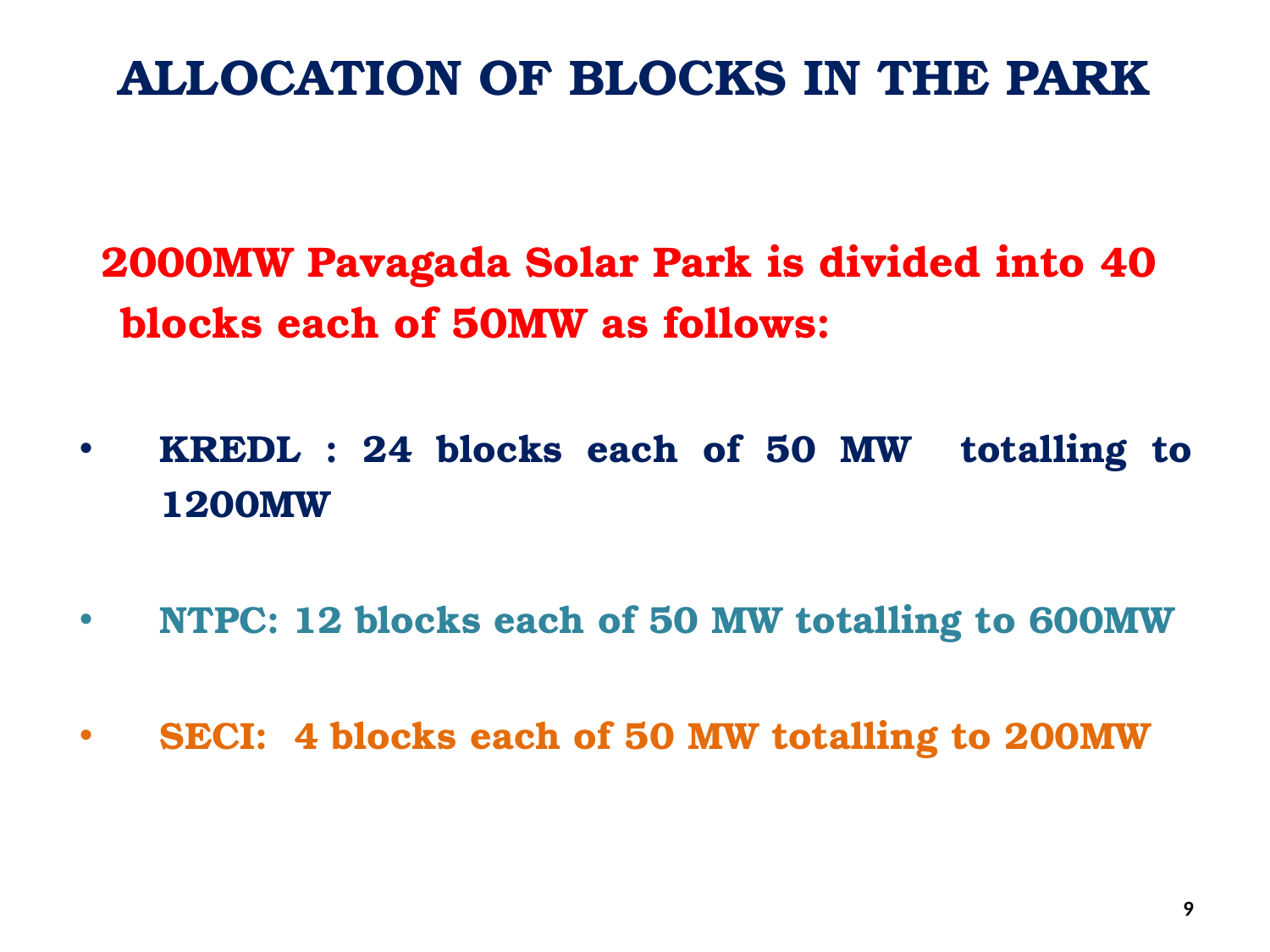

# ALLOCATION OF BLOCKS IN THE PARK

2000MW Pavagada Solar Park is divided into 40 blocks each of 50MW as follows:

KREDL : 24 blocks each of 50 MW  totalling to 1200MW

NTPC: 12 blocks each of 50 MW totalling to 600MW

SECI:  4 blocks each of 50 MW totalling to 200MW

9